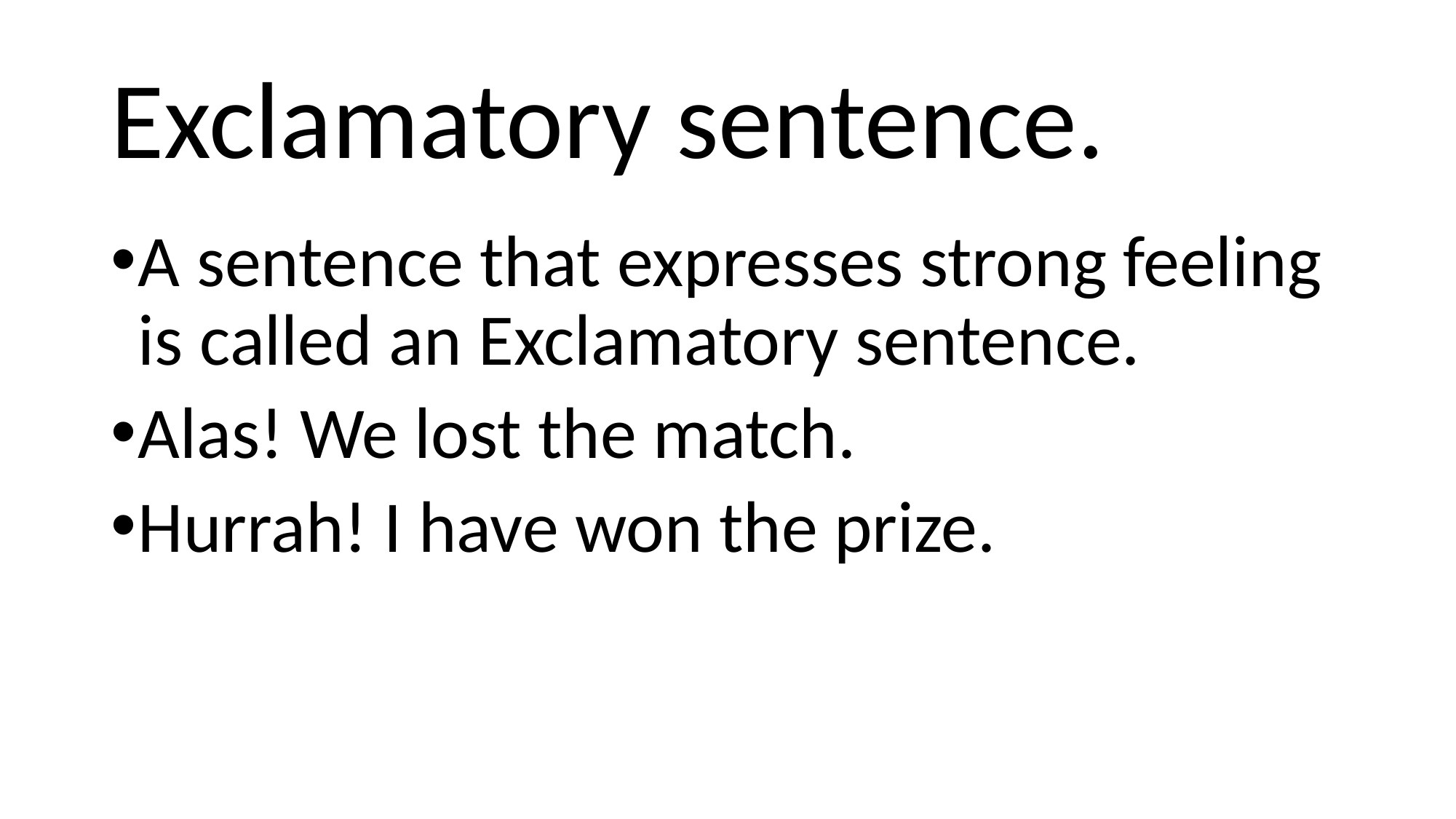

# Exclamatory sentence.
A sentence that expresses strong feeling is called an Exclamatory sentence.
Alas! We lost the match.
Hurrah! I have won the prize.